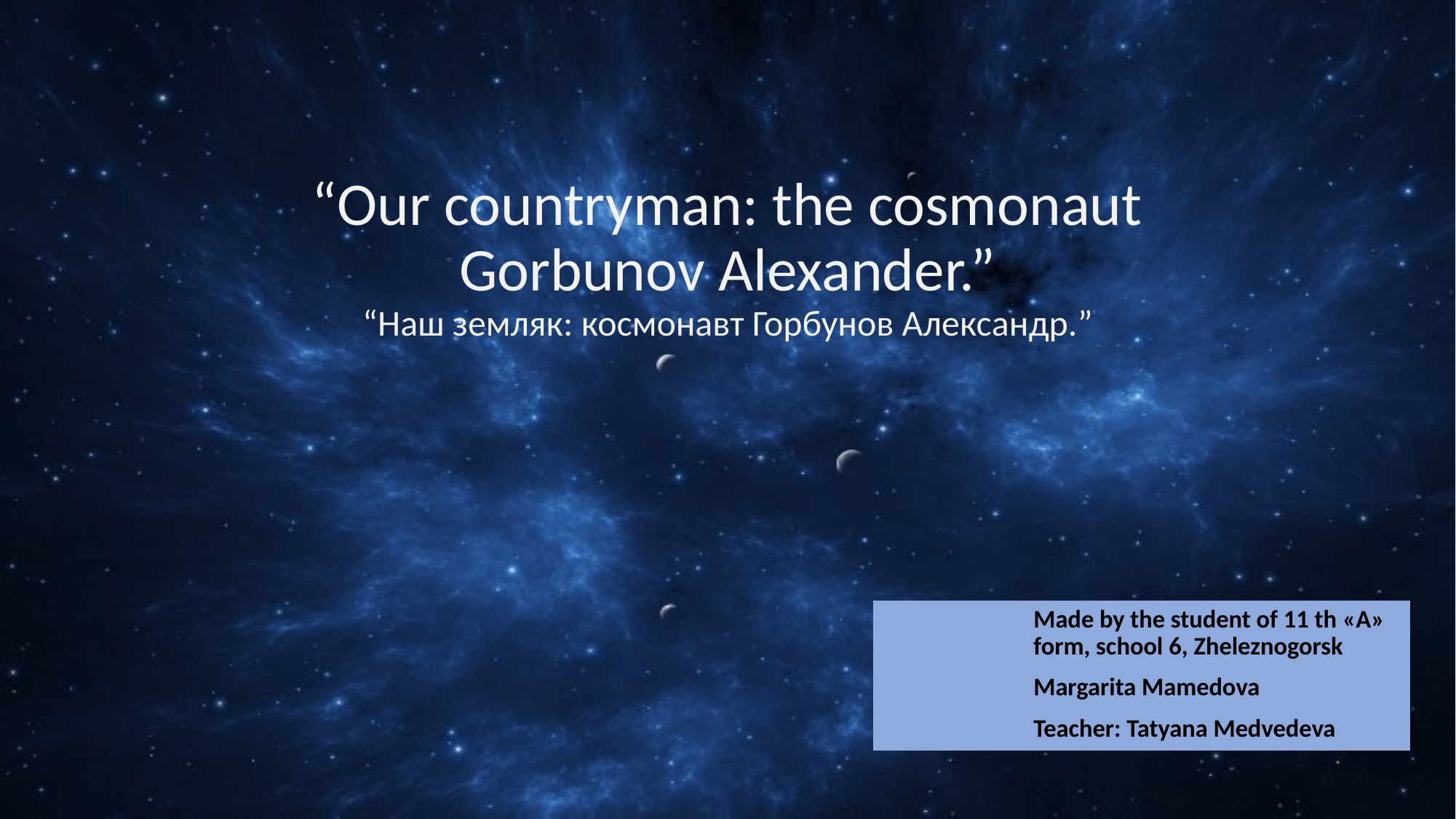

# “Our countryman: the cosmonaut Gorbunov Alexander.” “Наш земляк: космонавт Горбунов Александр.”
Made by the student of 11 th «А» form, school 6, Zheleznogorsk
Margarita Mamedova
Teacher: Tatyana Medvedeva